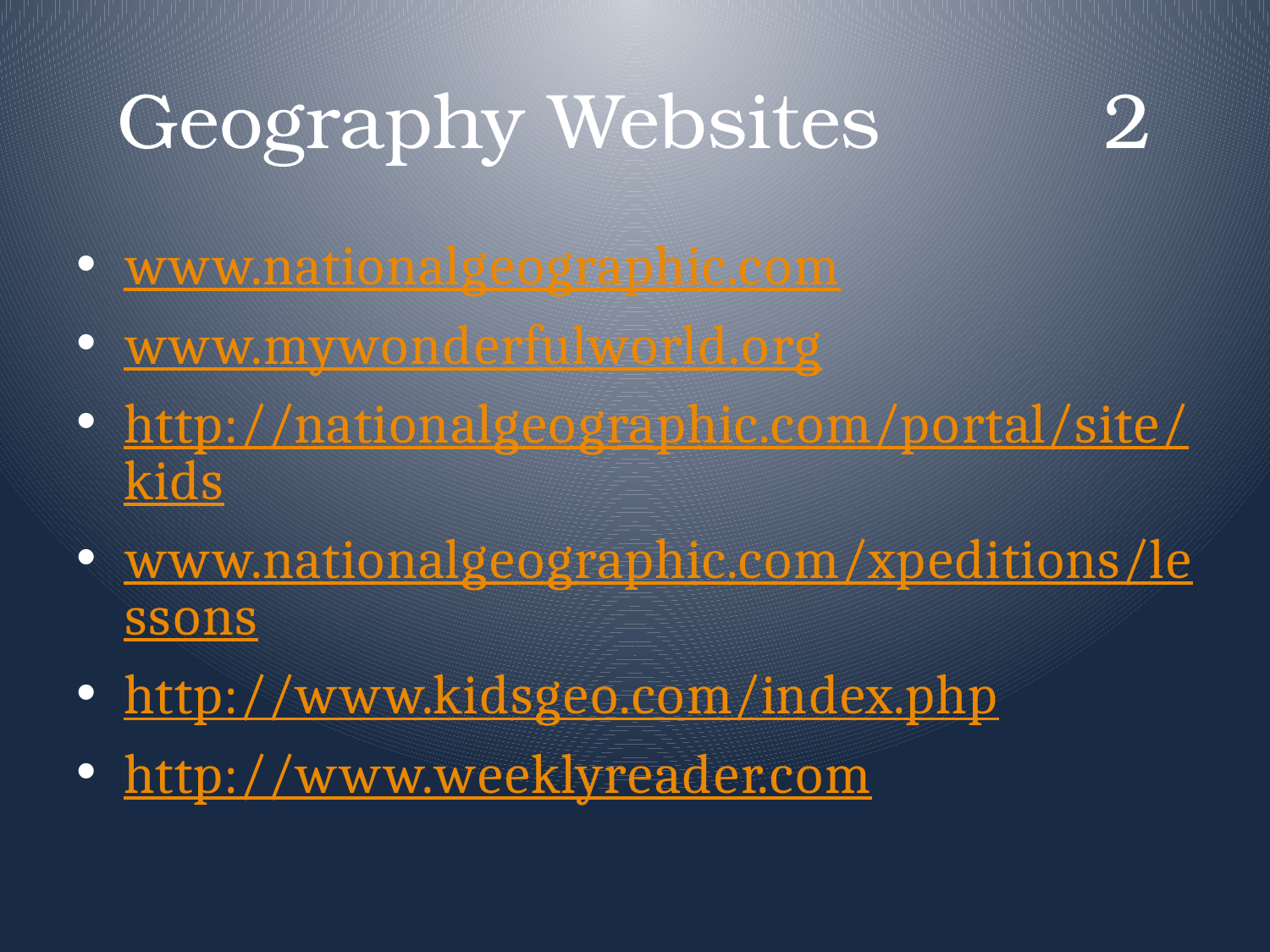

# Geography Websites         2
www.nationalgeographic.com
www.mywonderfulworld.org
http://nationalgeographic.com/portal/site/kids
www.nationalgeographic.com/xpeditions/lessons
http://www.kidsgeo.com/index.php
http://www.weeklyreader.com